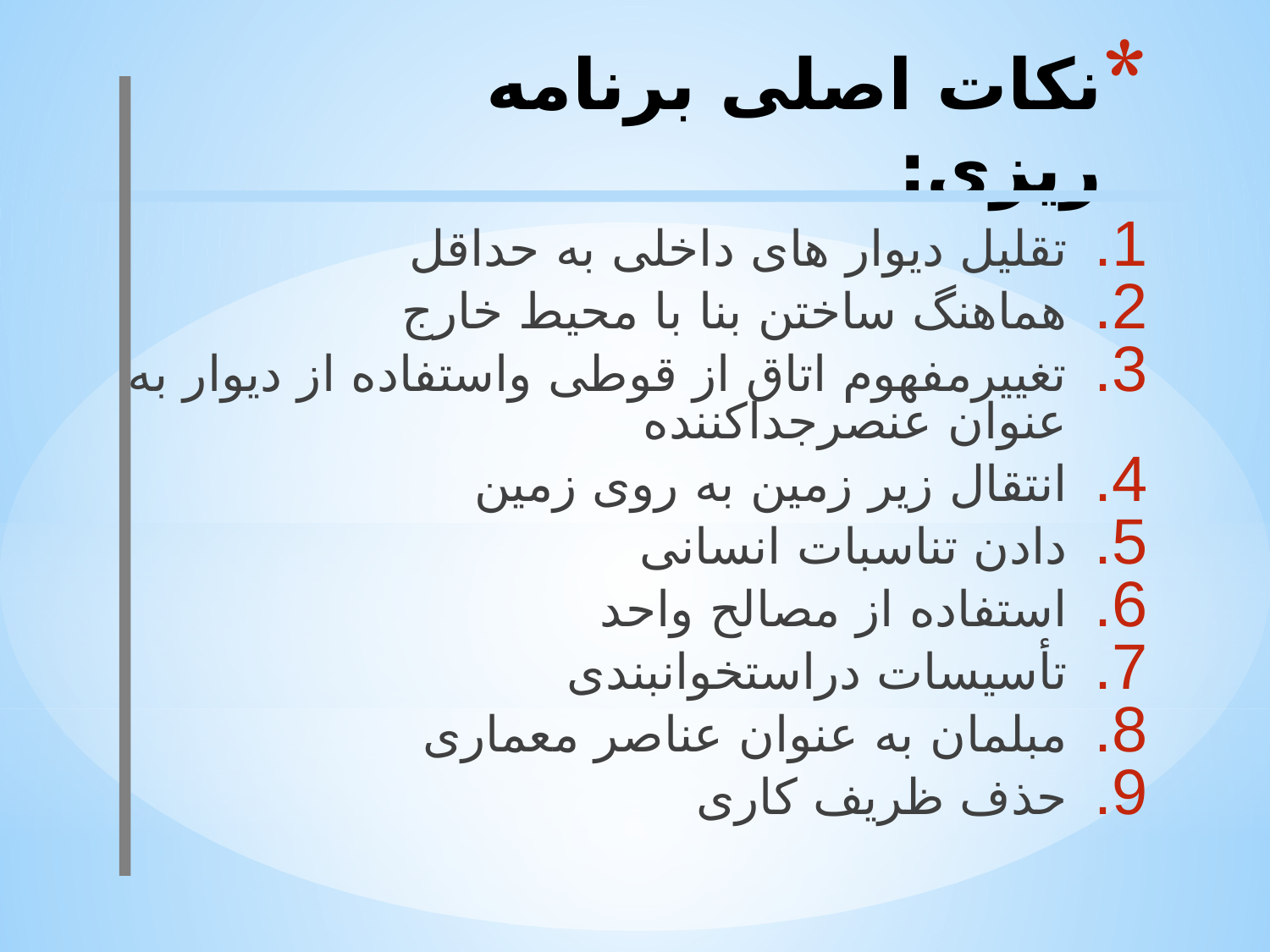

# نکات اصلی برنامه ریزی:

تقلیل دیوار های داخلی به حداقل
هماهنگ ساختن بنا با محیط خارج
تغییرمفهوم اتاق از قوطی واستفاده از دیوار به عنوان عنصرجداکننده
انتقال زیر زمین به روی زمین
دادن تناسبات انسانی
استفاده از مصالح واحد
تأسیسات دراستخوانبندی
مبلمان به عنوان عناصر معماری
حذف ظریف کاری